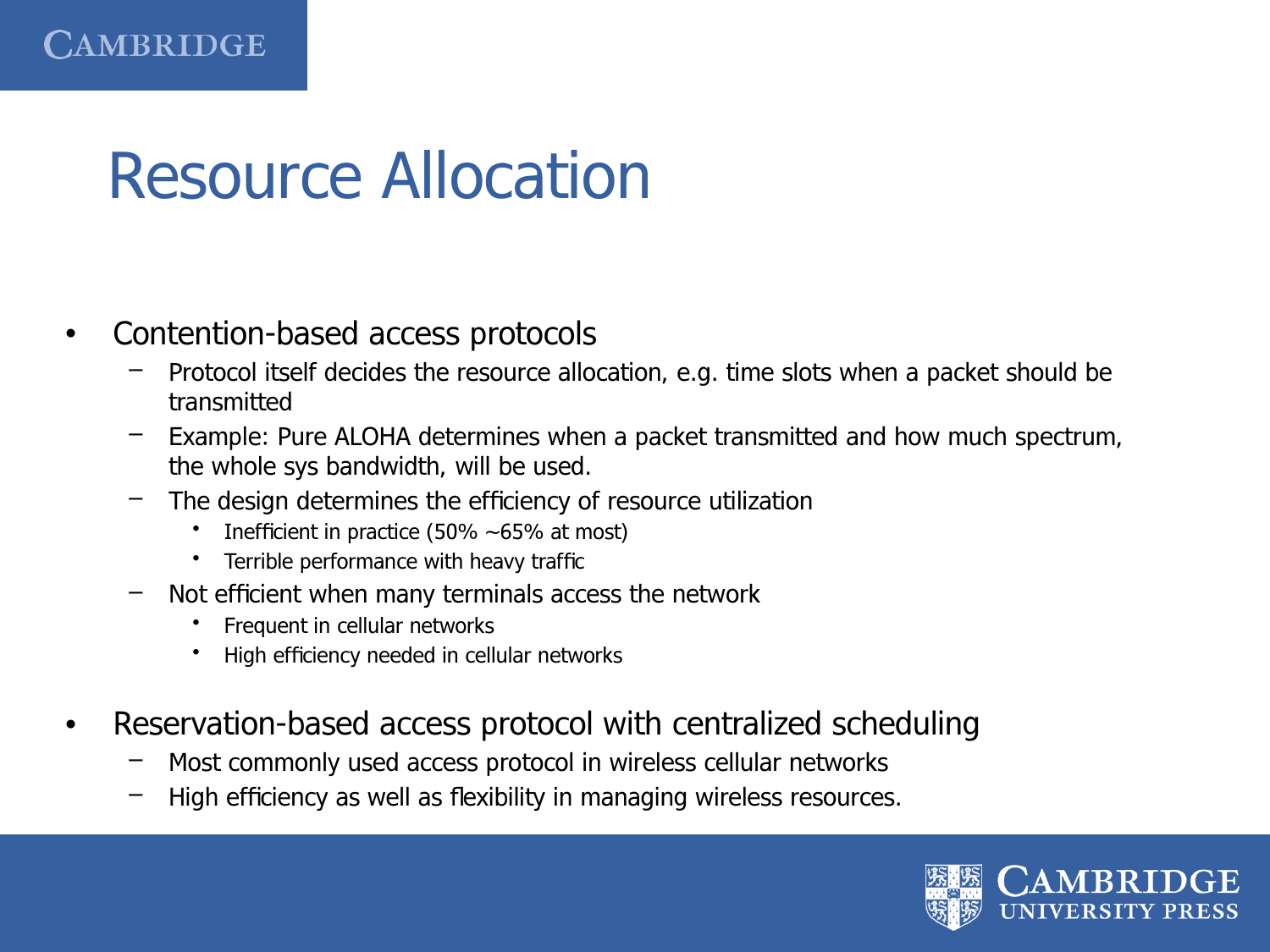

# Resource Allocation
Contention-based access protocols
Protocol itself decides the resource allocation, e.g. time slots when a packet should be transmitted
Example: Pure ALOHA determines when a packet transmitted and how much spectrum, the whole sys bandwidth, will be used.
The design determines the efficiency of resource utilization
Inefficient in practice (50% ~65% at most)
Terrible performance with heavy traffic
Not efficient when many terminals access the network
Frequent in cellular networks
High efficiency needed in cellular networks

Reservation-based access protocol with centralized scheduling
Most commonly used access protocol in wireless cellular networks
High efficiency as well as flexibility in managing wireless resources.